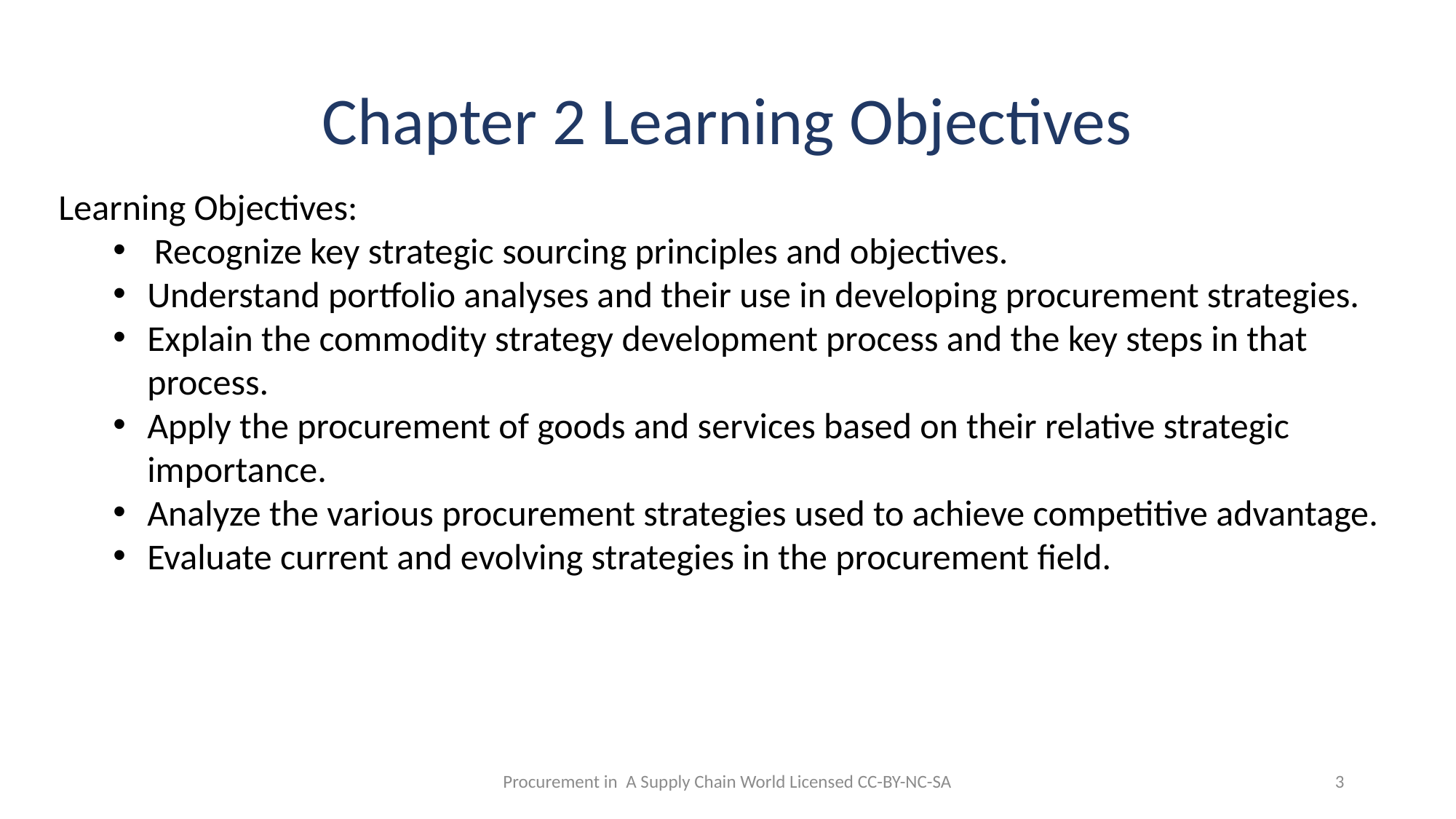

# Chapter 2 Learning Objectives
Learning Objectives:
Recognize key strategic sourcing principles and objectives.
Understand portfolio analyses and their use in developing procurement strategies.
Explain the commodity strategy development process and the key steps in that process.
Apply the procurement of goods and services based on their relative strategic importance.
Analyze the various procurement strategies used to achieve competitive advantage.
Evaluate current and evolving strategies in the procurement field.

Procurement in  A Supply Chain World Licensed CC-BY-NC-SA
3